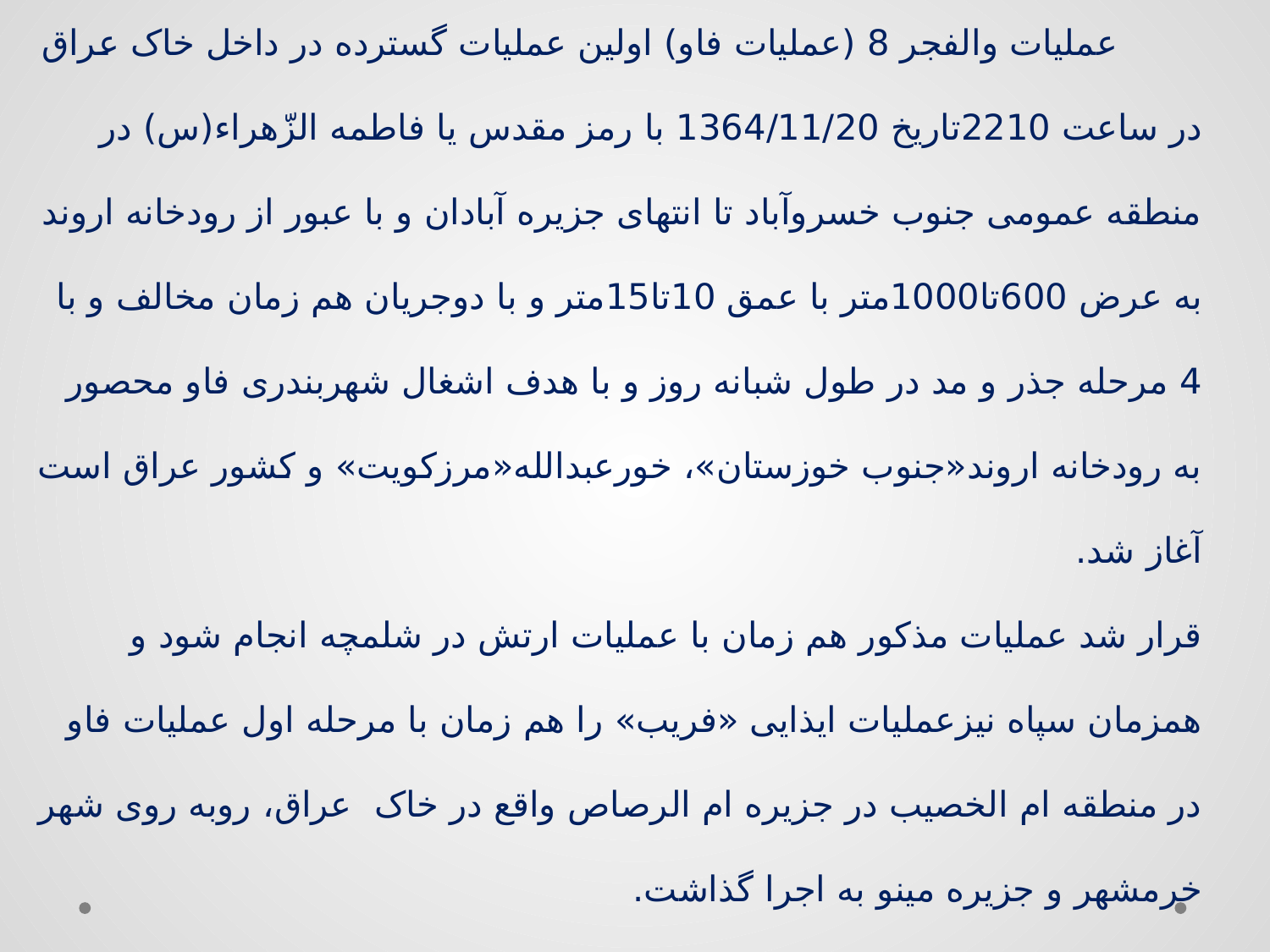

# 1) عملیات والفجر 8 عملیات والفجر 8 (عملیات فاو) اولین عملیات گسترده در داخل خاک عراق در ساعت 2210تاریخ 1364/11/20 با رمز مقدس یا فاطمه الزّهراء(س) در منطقه عمومی جنوب خسروآباد تا انتهای جزیره آبادان و با عبور از رودخانه اروند به عرض 600تا1000متر با عمق 10تا15متر و با دوجریان هم زمان مخالف و با 4 مرحله جذر و مد در طول شبانه روز و با هدف اشغال شهربندری فاو محصور به رودخانه اروند«جنوب خوزستان»، خورعبدالله«مرزکویت» و کشور عراق است آغاز شد. قرار شد عملیات مذکور هم زمان با عملیات ارتش در شلمچه انجام شود و همزمان سپاه نیزعملیات ایذایی «فریب» را هم زمان با مرحله اول عملیات فاو در منطقه ام الخصیب در جزیره ام الرصاص واقع در خاک  عراق، روبه روی شهر خرمشهر و جزیره مینو به اجرا گذاشت.